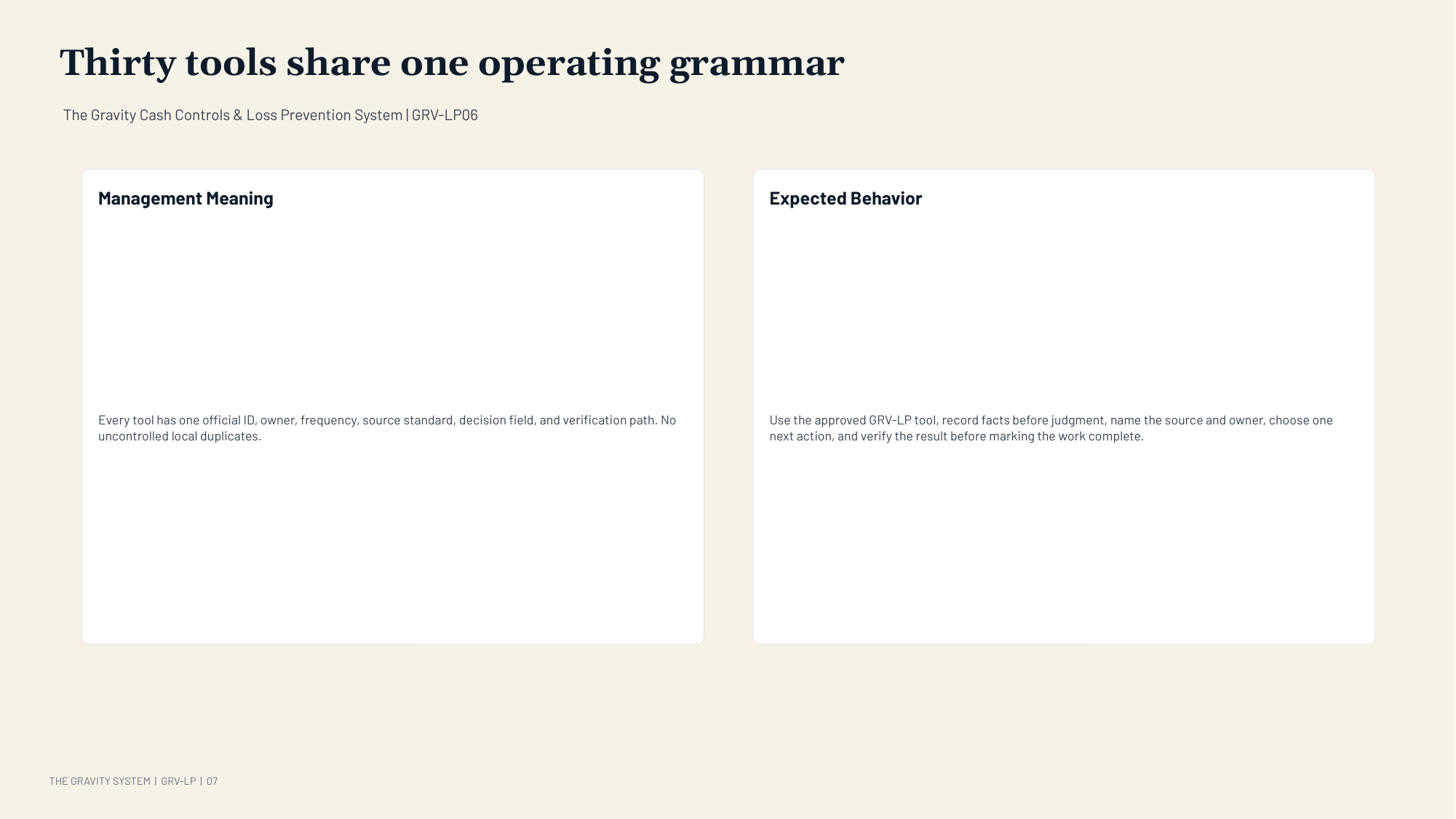

Thirty tools share one operating grammar
The Gravity Cash Controls & Loss Prevention System | GRV-LP06

Management Meaning
Expected Behavior
Every tool has one official ID, owner, frequency, source standard, decision field, and verification path. No uncontrolled local duplicates.
Use the approved GRV-LP tool, record facts before judgment, name the source and owner, choose one next action, and verify the result before marking the work complete.
THE GRAVITY SYSTEM  |  GRV-LP  |  07